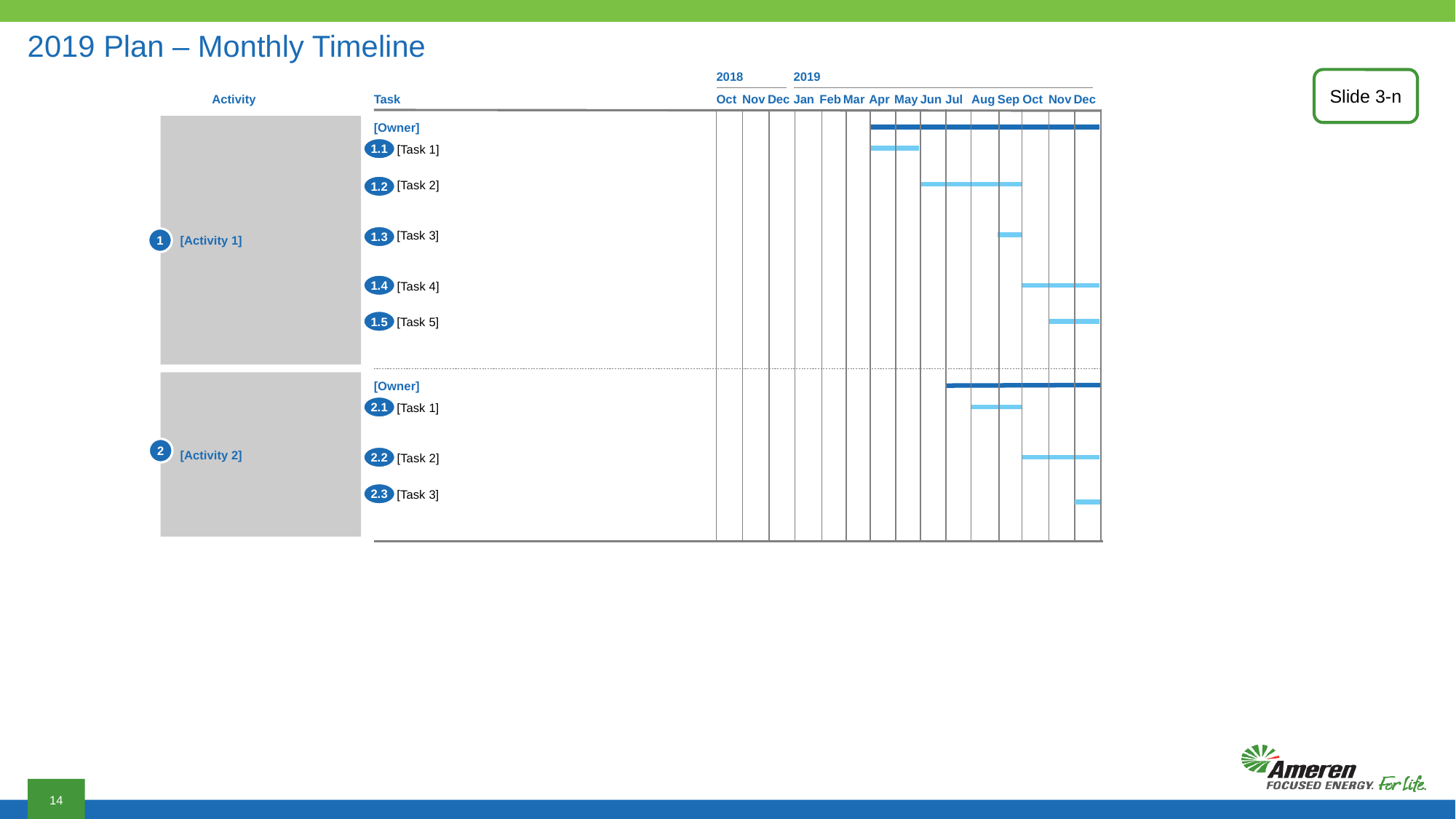

# 2019 Plan – Monthly Timeline
2018
2019
Slide 3-n
Oct
Nov
Dec
Jan
Feb
Mar
Apr
May
Jun
Jul
Aug
Sep
Oct
Nov
Dec
Activity
Task
[Activity 1]
[Owner]
1.1
[Task 1]
1.2
[Task 2]
1.3
[Task 3]
1
1.4
[Task 4]
1.5
[Task 5]
[Activity 2]
[Owner]
2.1
[Task 1]
2
2.2
[Task 2]
2.3
[Task 3]